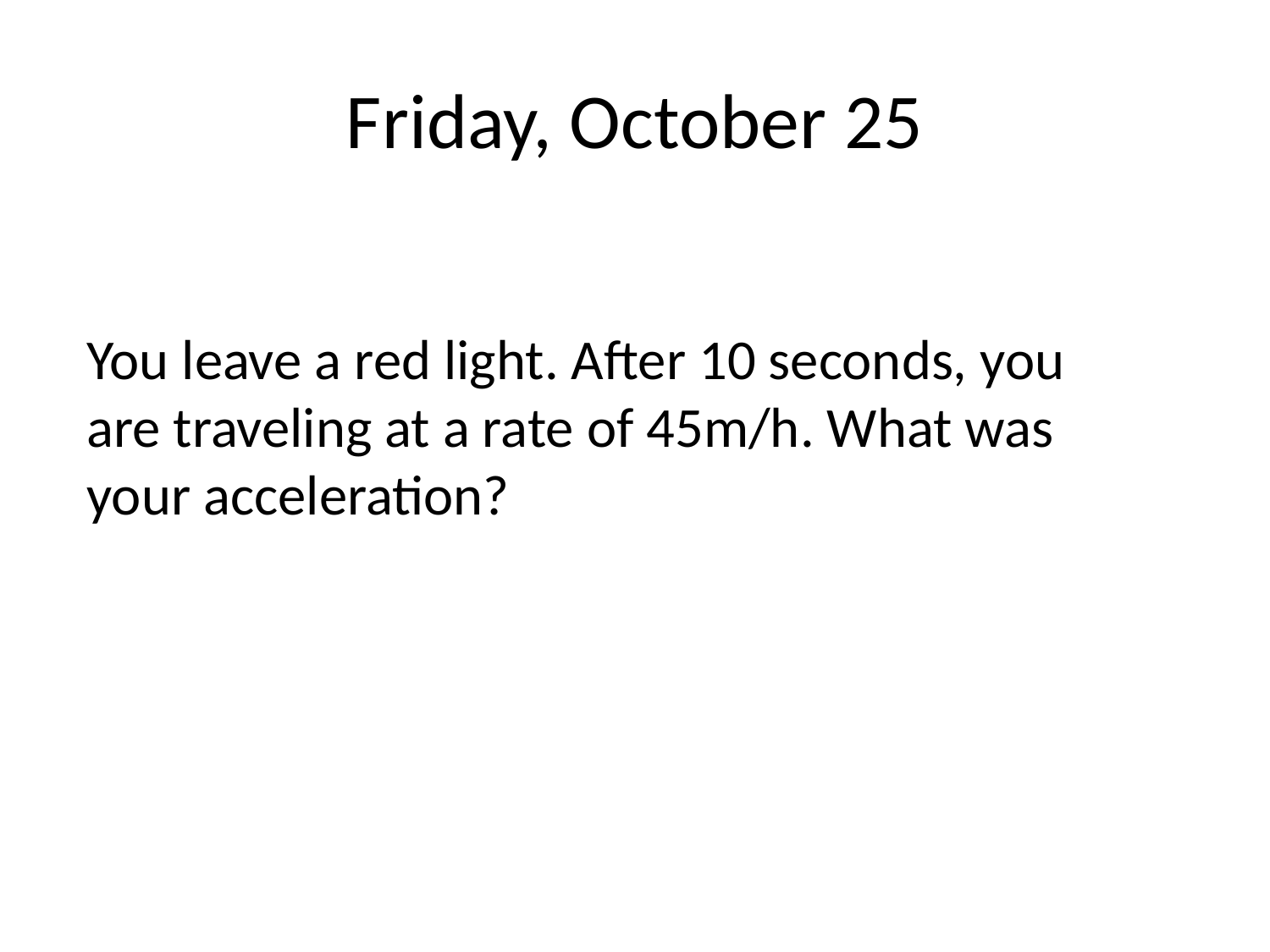

# Friday, October 25
You leave a red light. After 10 seconds, you are traveling at a rate of 45m/h. What was your acceleration?